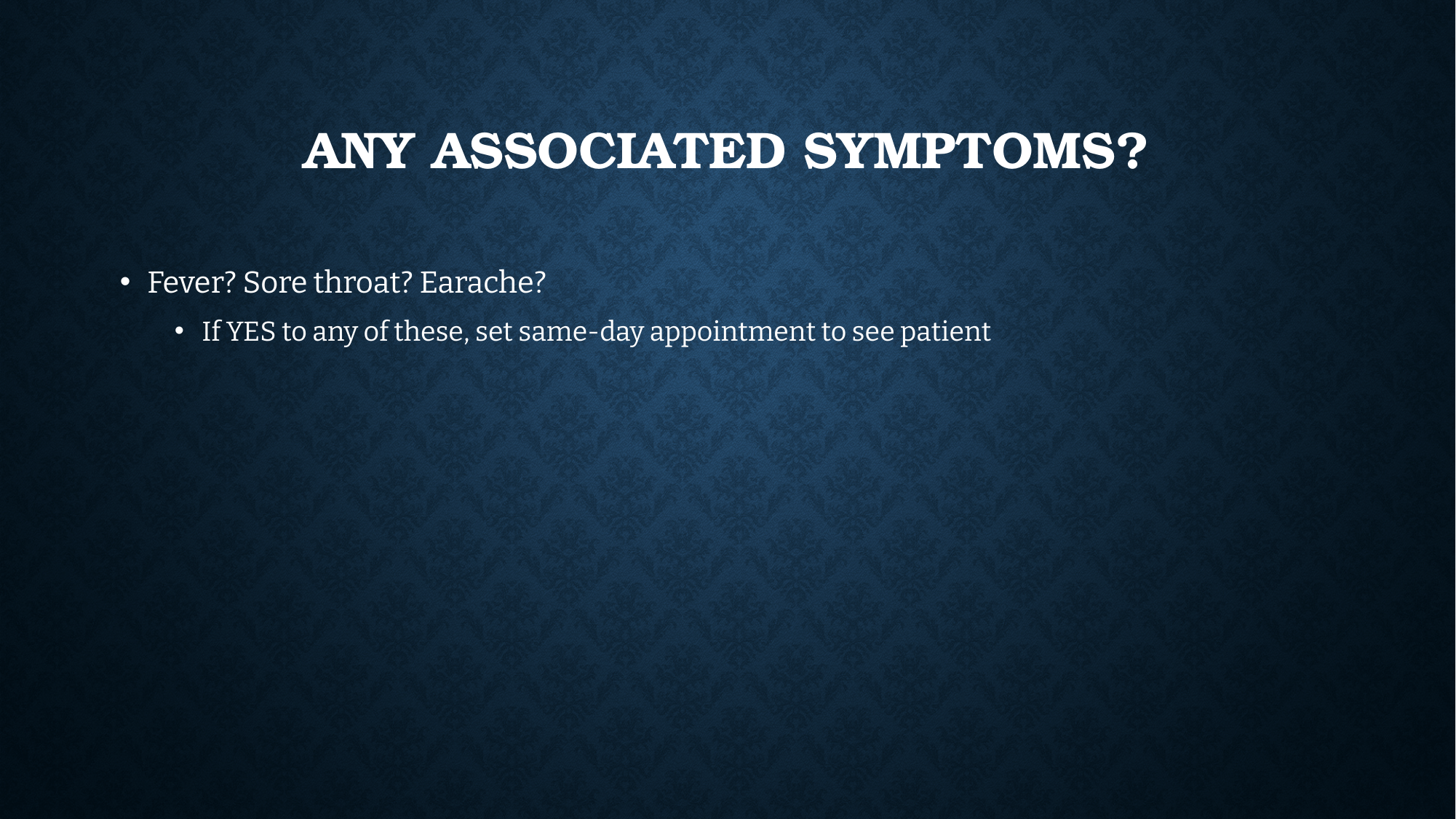

# Any associated symptoms?
Fever? Sore throat? Earache?
If YES to any of these, set same-day appointment to see patient